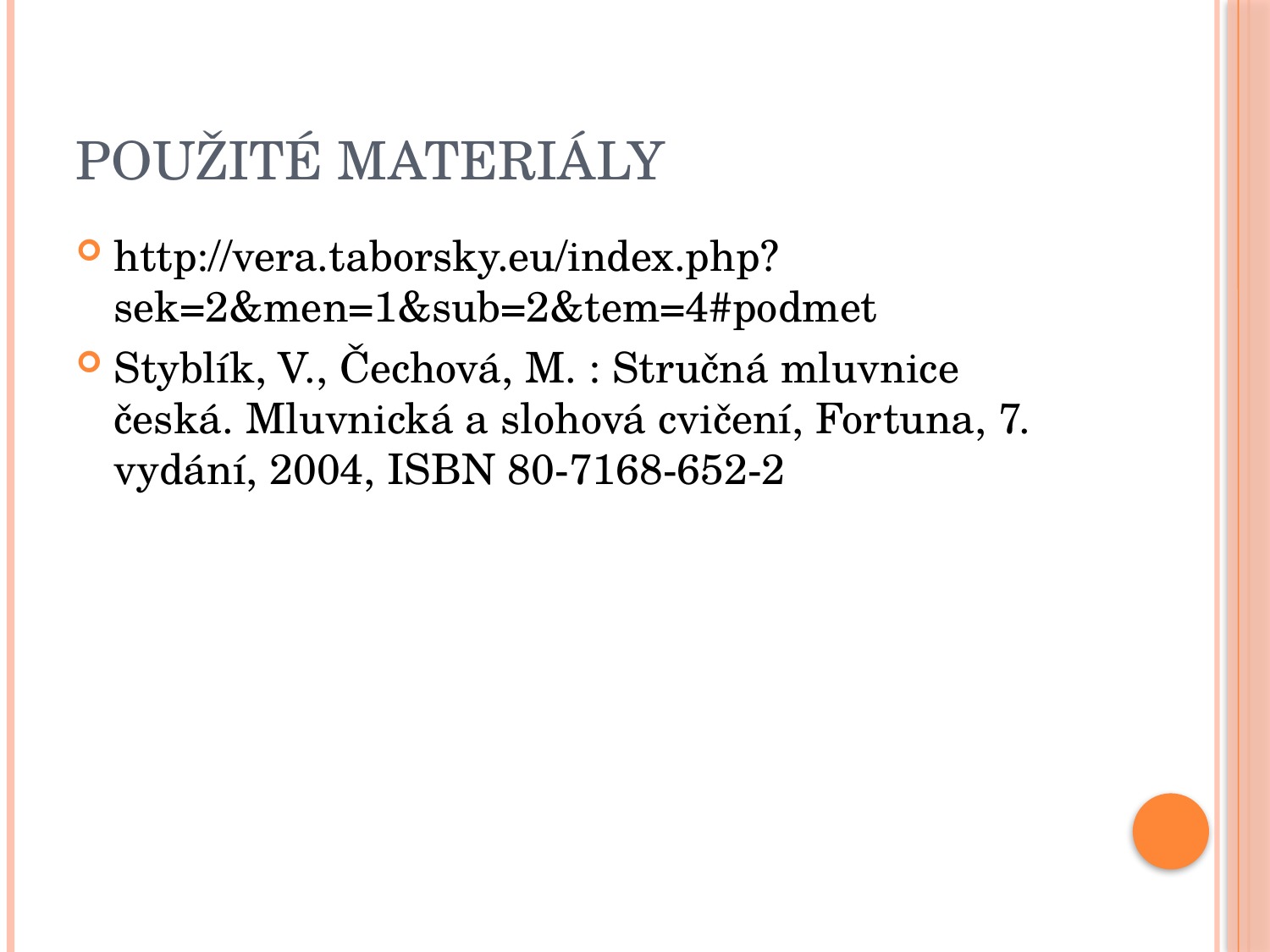

# Použité materiály
http://vera.taborsky.eu/index.php?sek=2&men=1&sub=2&tem=4#podmet
Styblík, V., Čechová, M. : Stručná mluvnice česká. Mluvnická a slohová cvičení, Fortuna, 7. vydání, 2004, ISBN 80-7168-652-2